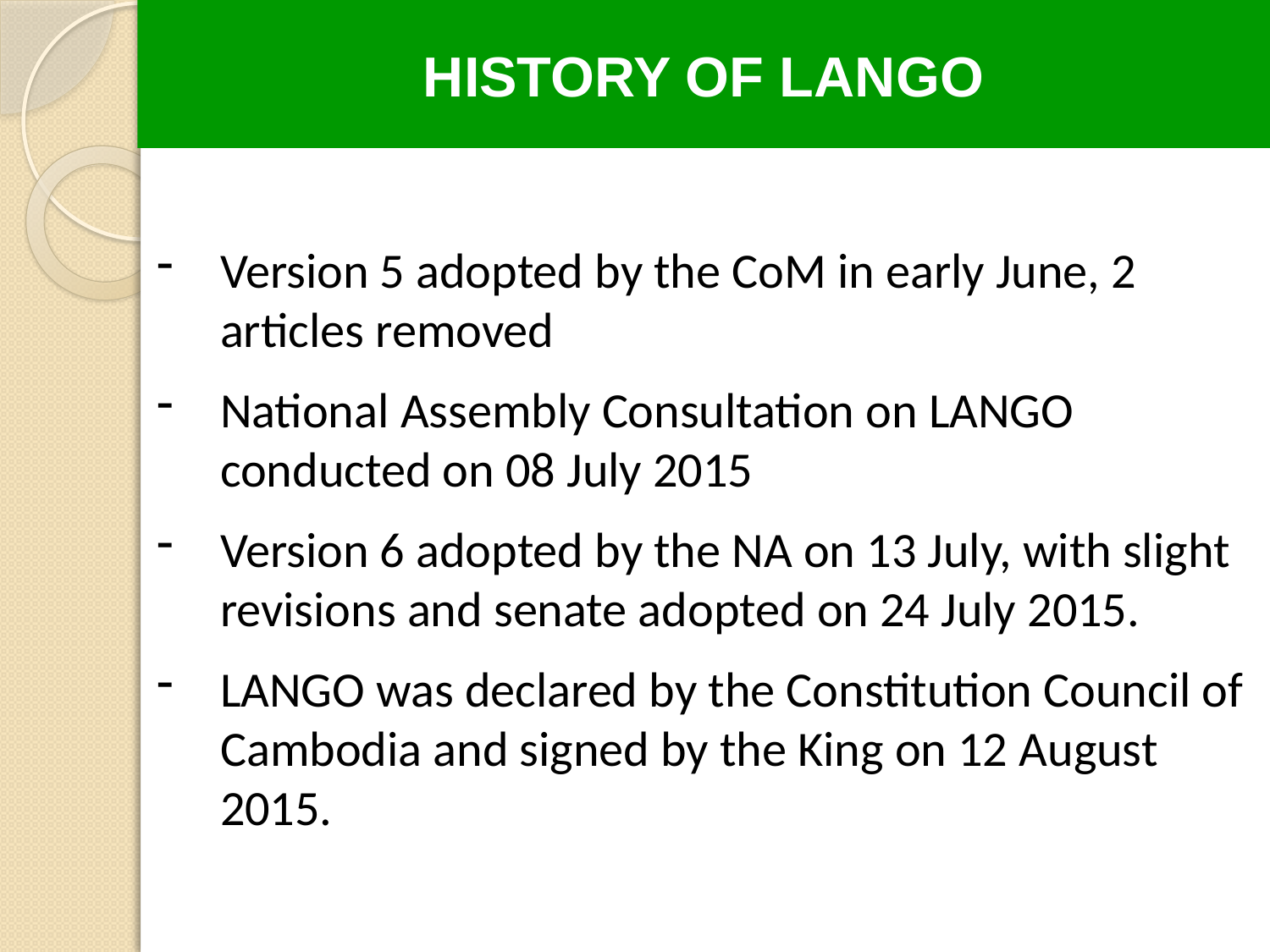

HISTORY OF LANGO
Version 5 adopted by the CoM in early June, 2 articles removed
National Assembly Consultation on LANGO conducted on 08 July 2015
Version 6 adopted by the NA on 13 July, with slight revisions and senate adopted on 24 July 2015.
LANGO was declared by the Constitution Council of Cambodia and signed by the King on 12 August 2015.